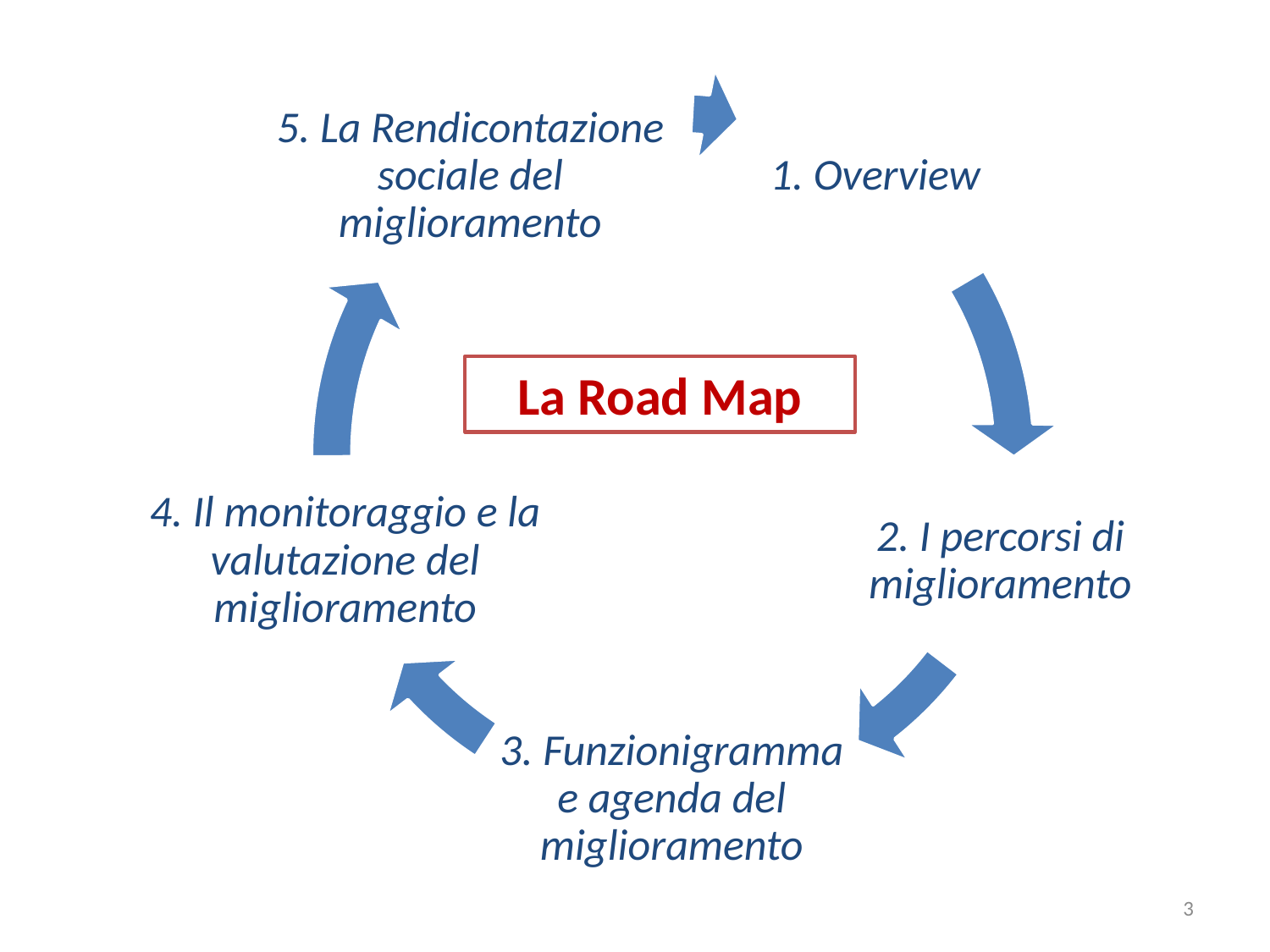

1. Overview
2. I percorsi di miglioramento
3. Funzionigramma e agenda del miglioramento
4. Il monitoraggio e la valutazione del miglioramento
5. La Rendicontazione sociale del miglioramento
La Road Map
3